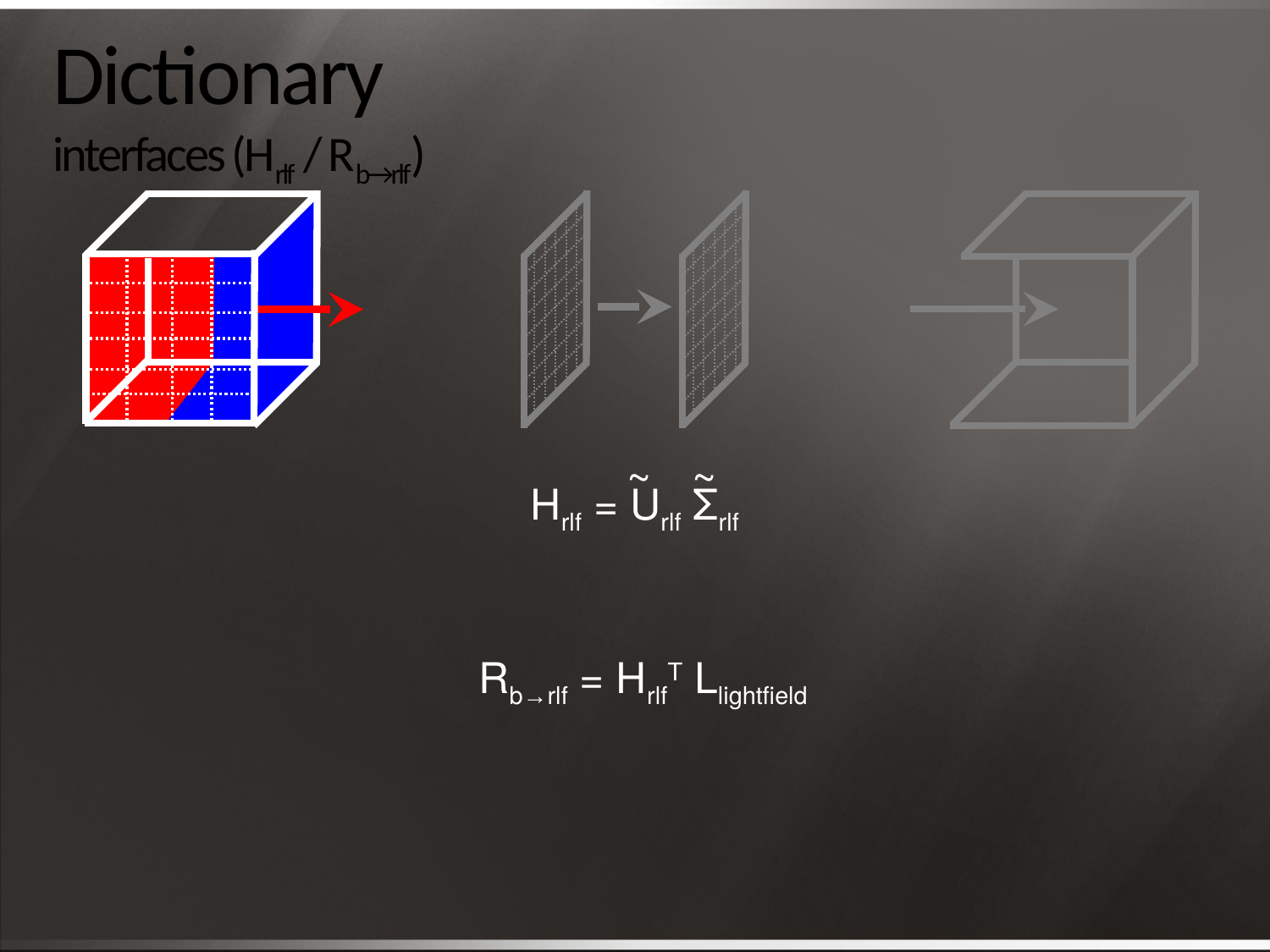

# Dictionary interfaces (Hrlf / Rb→rlf)

~
~
Hrlf = Urlf Σrlf
Rb→rlf = HrlfT Llightfield